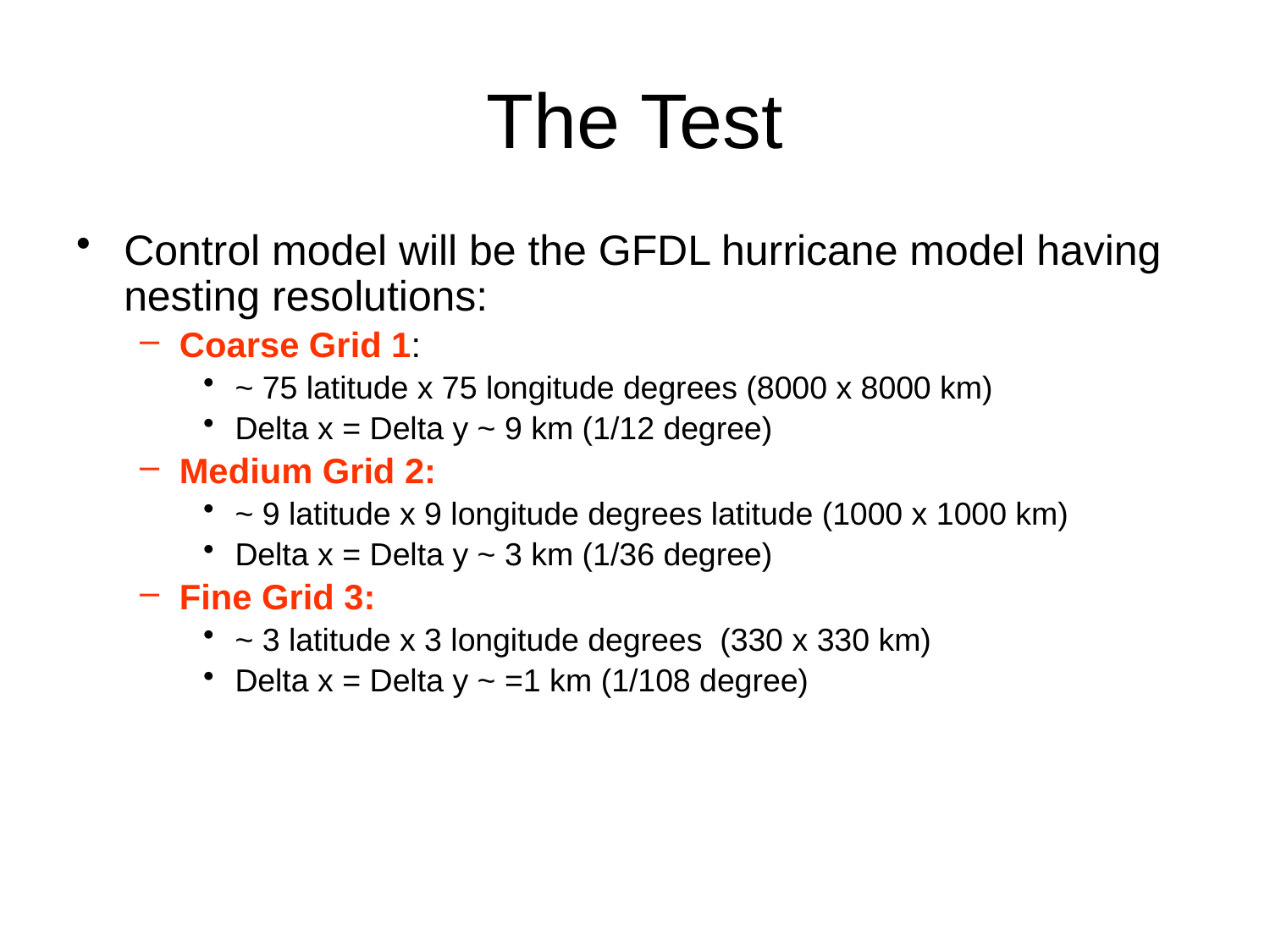

# The Test
Control model will be the GFDL hurricane model having nesting resolutions:
Coarse Grid 1:
~ 75 latitude x 75 longitude degrees (8000 x 8000 km)
Delta x = Delta y ~ 9 km (1/12 degree)
Medium Grid 2:
~ 9 latitude x 9 longitude degrees latitude (1000 x 1000 km)
Delta x = Delta y ~ 3 km (1/36 degree)
Fine Grid 3:
~ 3 latitude x 3 longitude degrees  (330 x 330 km)
Delta x = Delta y ~ =1 km (1/108 degree)